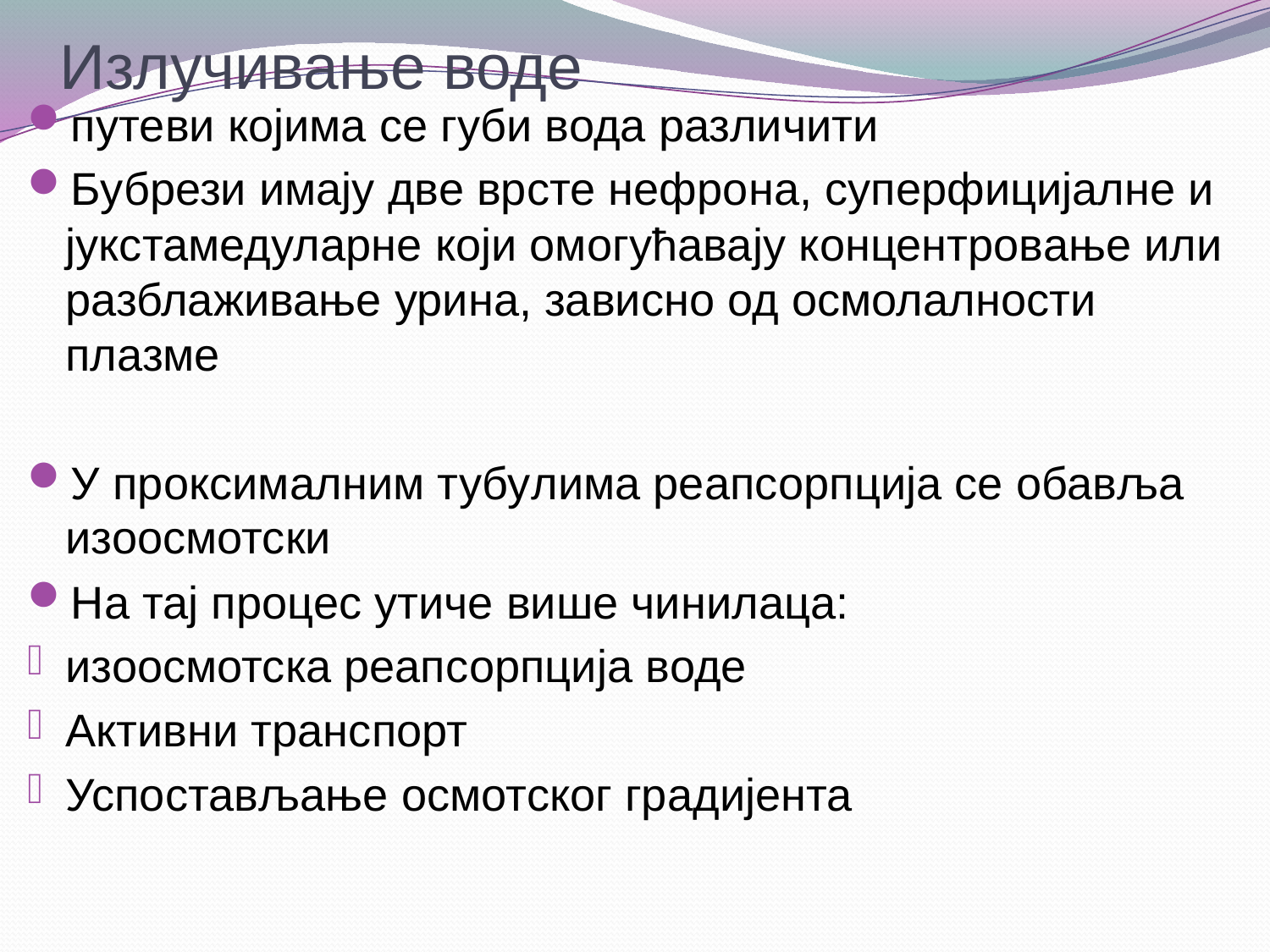

# Излучивање воде
путеви којима се губи вода различити
Бубрези имају две врсте нефрона, суперфицијалне и јукстамедуларне који омогућавају концентровање или разблаживање урина, зависно од осмолалности плазме

У проксималним тубулима реапсорпција се обавља изоосмотски
На тај процес утиче више чинилаца:
изоосмотска реапсорпција воде
Активни транспорт
Успостављање осмотског градијента